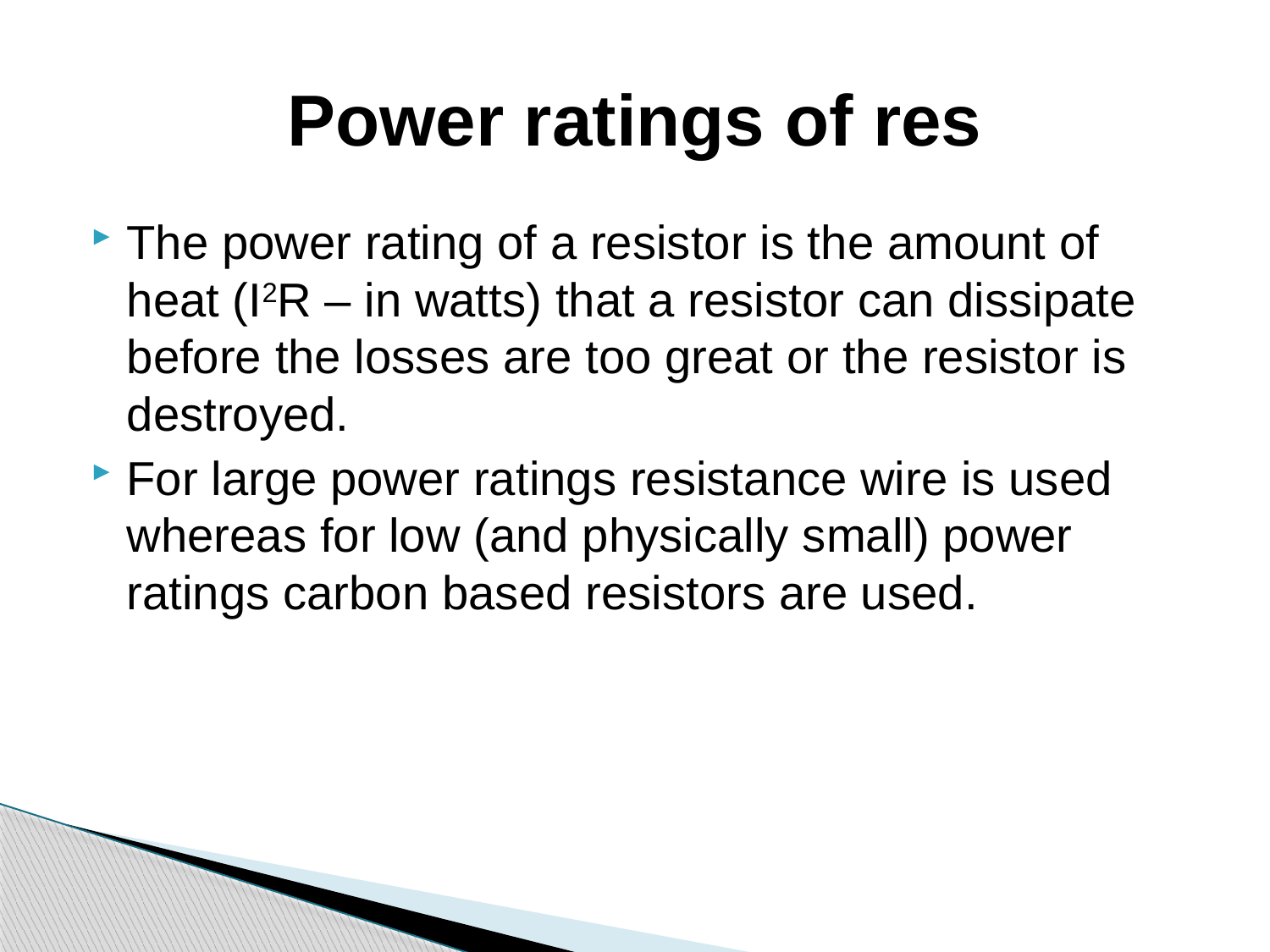

# Power ratings of res
The power rating of a resistor is the amount of heat (I2R – in watts) that a resistor can dissipate before the losses are too great or the resistor is destroyed.
For large power ratings resistance wire is used whereas for low (and physically small) power ratings carbon based resistors are used.